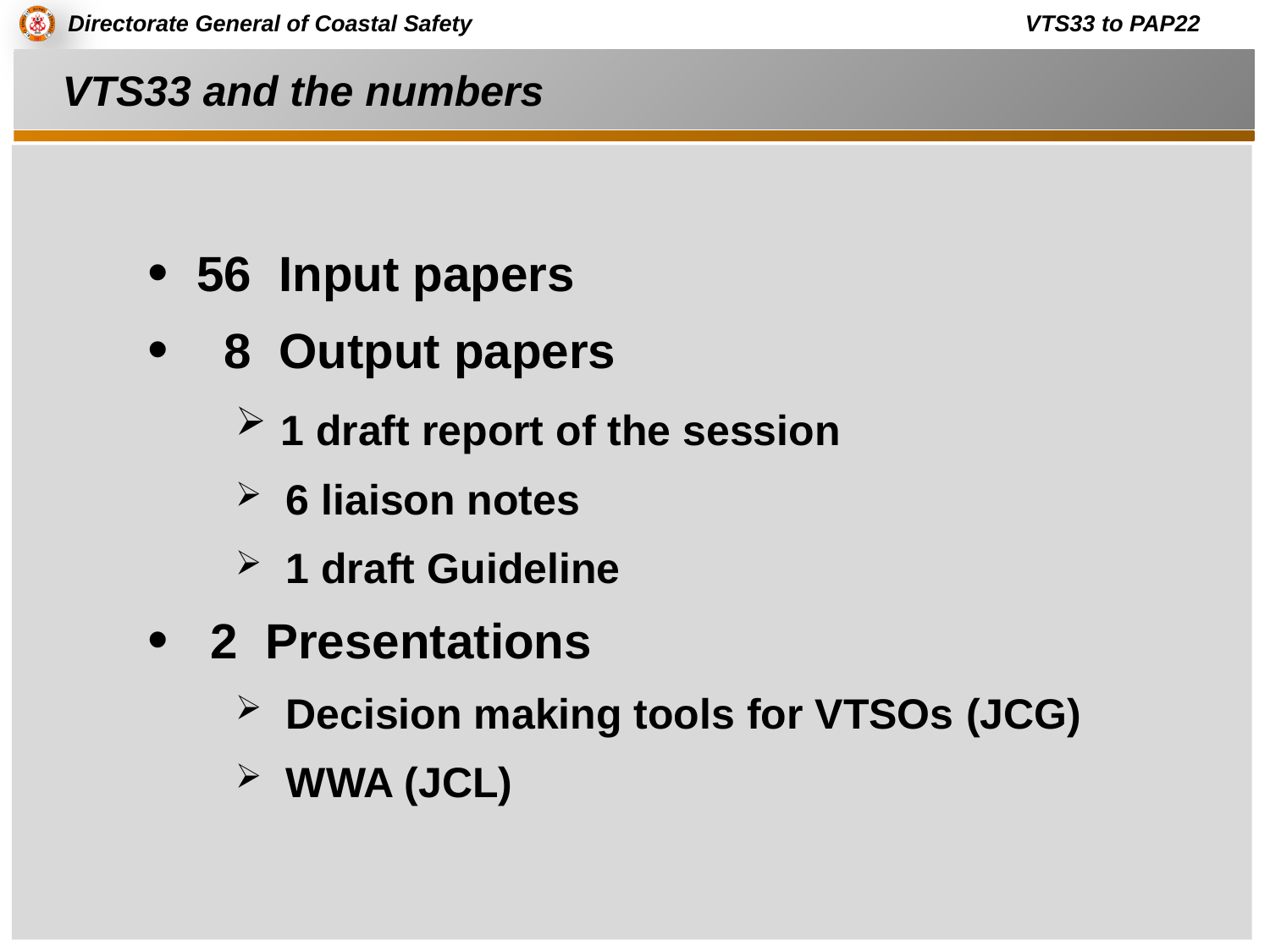

# VTS33 and the numbers
56  Input papers
  8  Output papers
 1 draft report of the session
  6 liaison notes
  1 draft Guideline
 2  Presentations
  Decision making tools for VTSOs (JCG)
  WWA (JCL)